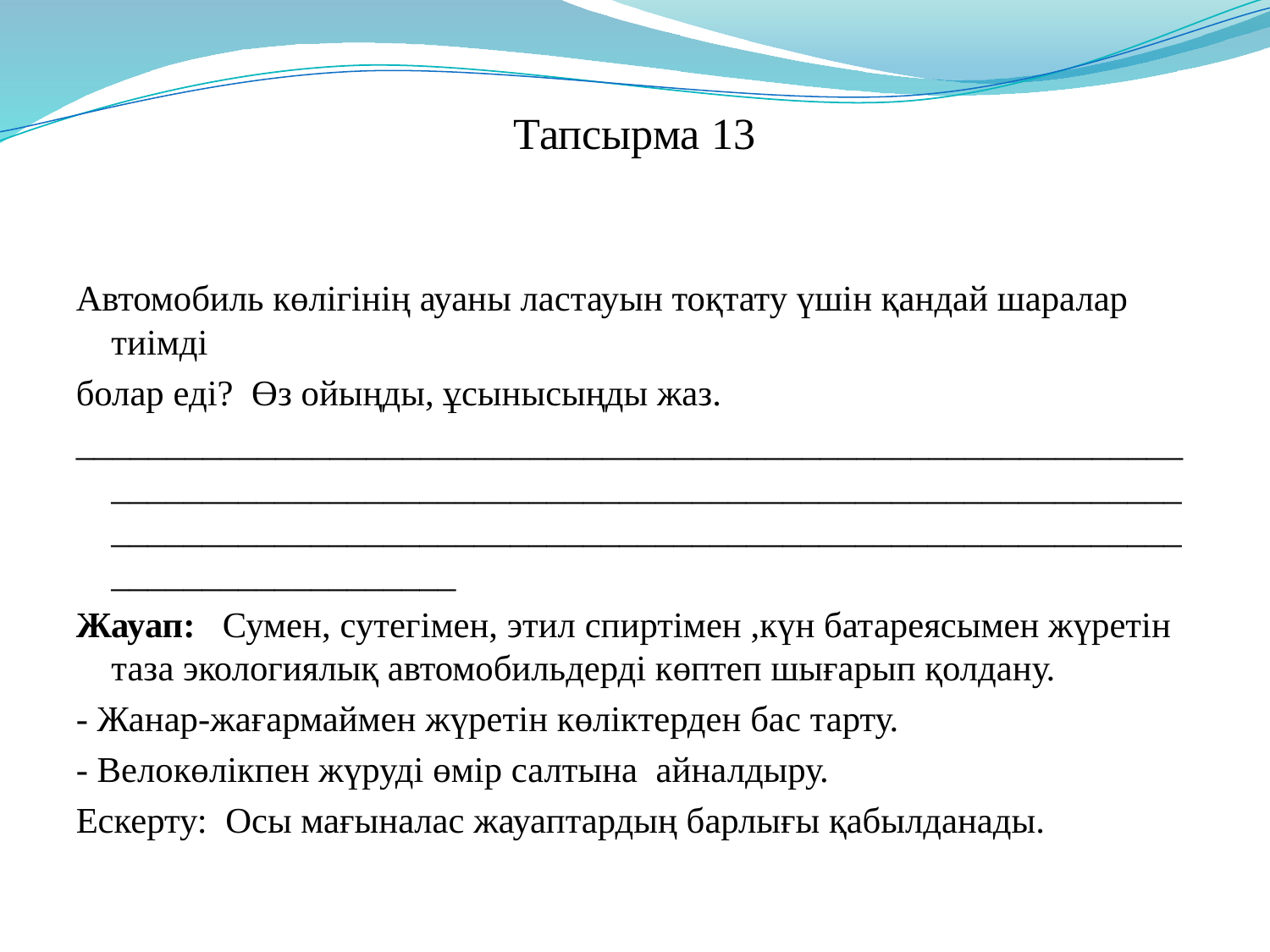

# Тапсырма 13
Автомобиль көлігінің ауаны ластауын тоқтату үшін қандай шаралар  тиімді
болар еді?  Өз ойыңды, ұсынысыңды жаз.
______________________________________________________________________________________________________________________________________________________________________________________________________
Жауап:   Сумен, сутегімен, этил спиртімен ,күн батареясымен жүретін таза экологиялық автомобильдерді көптеп шығарып қолдану.
- Жанар-жағармаймен жүретін көліктерден бас тарту.
- Велокөлікпен жүруді өмір салтына  айналдыру.
Ескерту:  Осы мағыналас жауаптардың барлығы қабылданады.